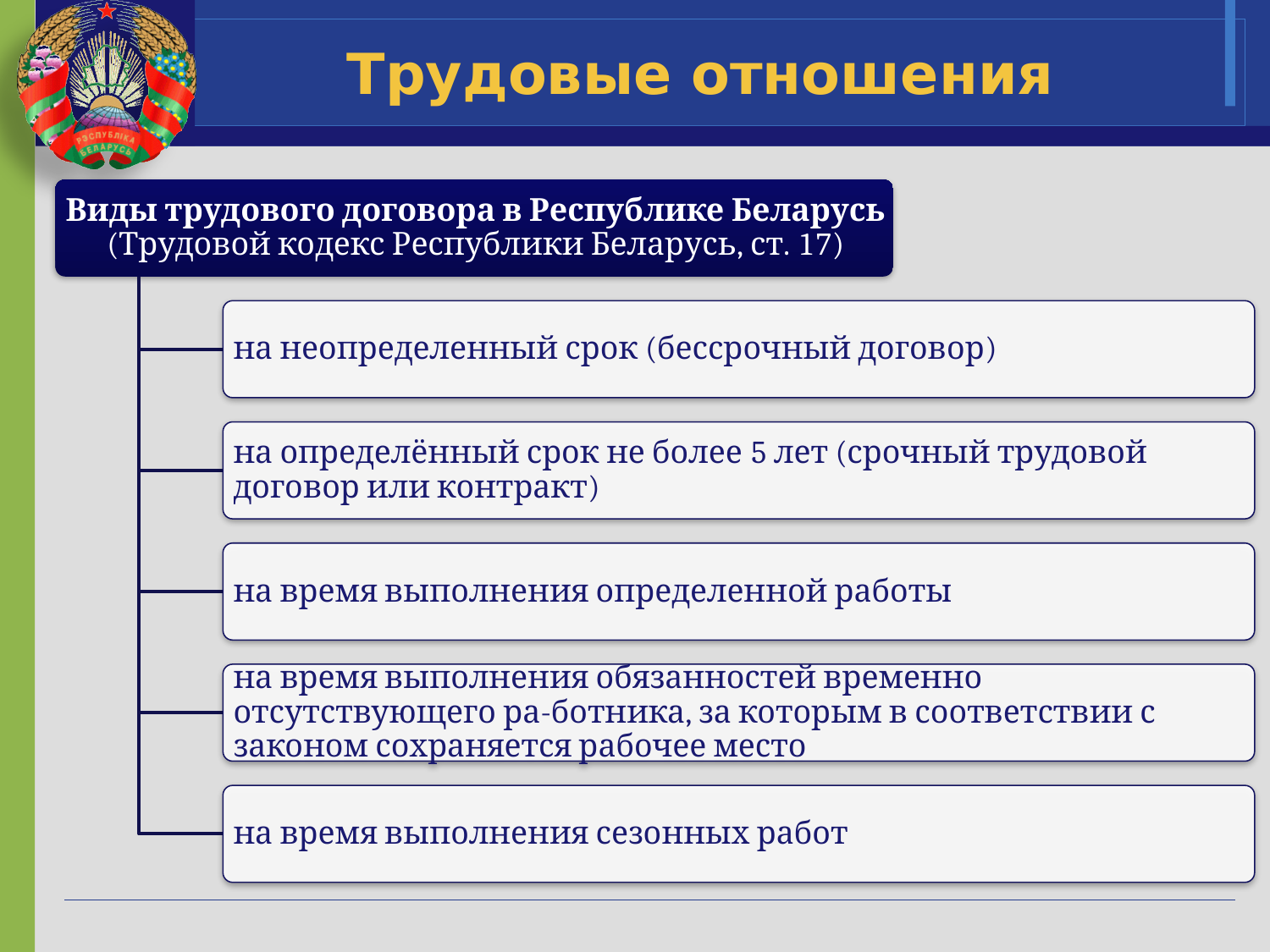

# Трудовые отношения
Виды трудового договора в Республике Беларусь (Трудовой кодекс Республики Беларусь, ст. 17)
на неопределенный срок (бессрочный договор)
на определённый срок не более 5 лет (срочный трудовой договор или контракт)
на время выполнения определенной работы
на время выполнения обязанностей временно отсутствующего ра-ботника, за которым в соответствии с законом сохраняется рабочее место
на время выполнения сезонных работ